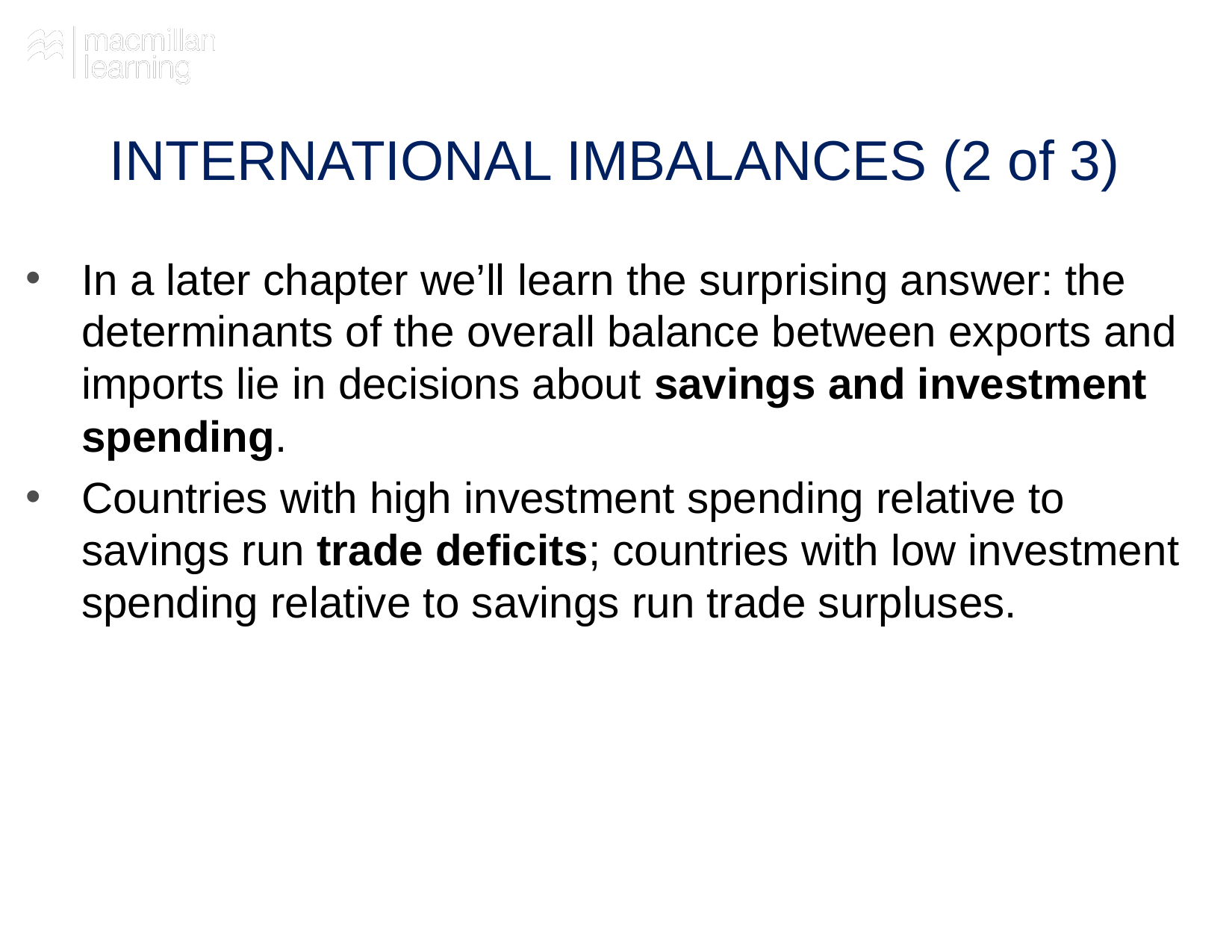

# INTERNATIONAL IMBALANCES (2 of 3)
In a later chapter we’ll learn the surprising answer: the determinants of the overall balance between exports and imports lie in decisions about savings and investment spending.
Countries with high investment spending relative to savings run trade deficits; countries with low investment spending relative to savings run trade surpluses.